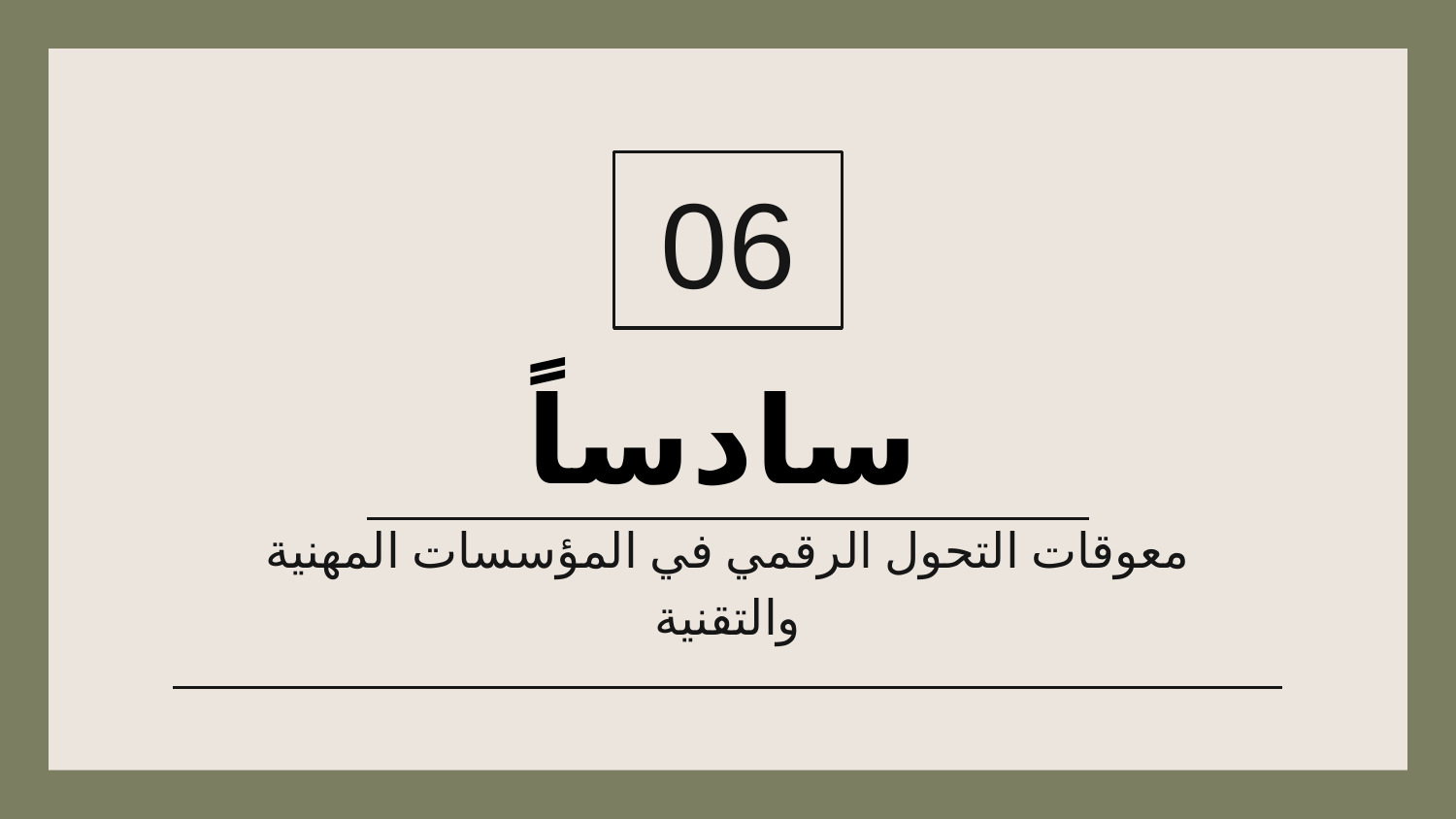

06
# سادساً
معوقات التحول الرقمي في المؤسسات المهنية والتقنية